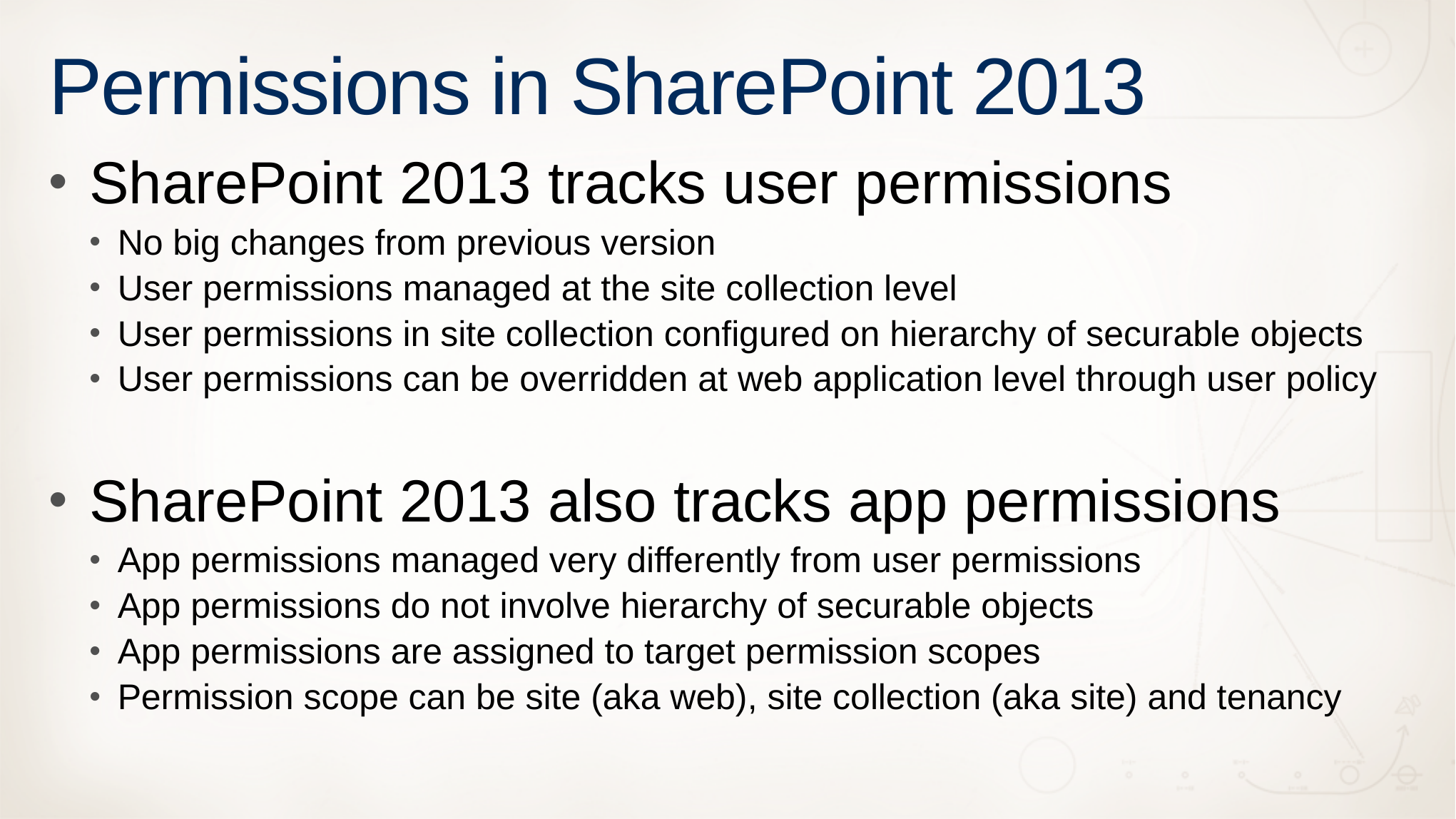

# Permissions in SharePoint 2013
SharePoint 2013 tracks user permissions
No big changes from previous version
User permissions managed at the site collection level
User permissions in site collection configured on hierarchy of securable objects
User permissions can be overridden at web application level through user policy

SharePoint 2013 also tracks app permissions
App permissions managed very differently from user permissions
App permissions do not involve hierarchy of securable objects
App permissions are assigned to target permission scopes
Permission scope can be site (aka web), site collection (aka site) and tenancy